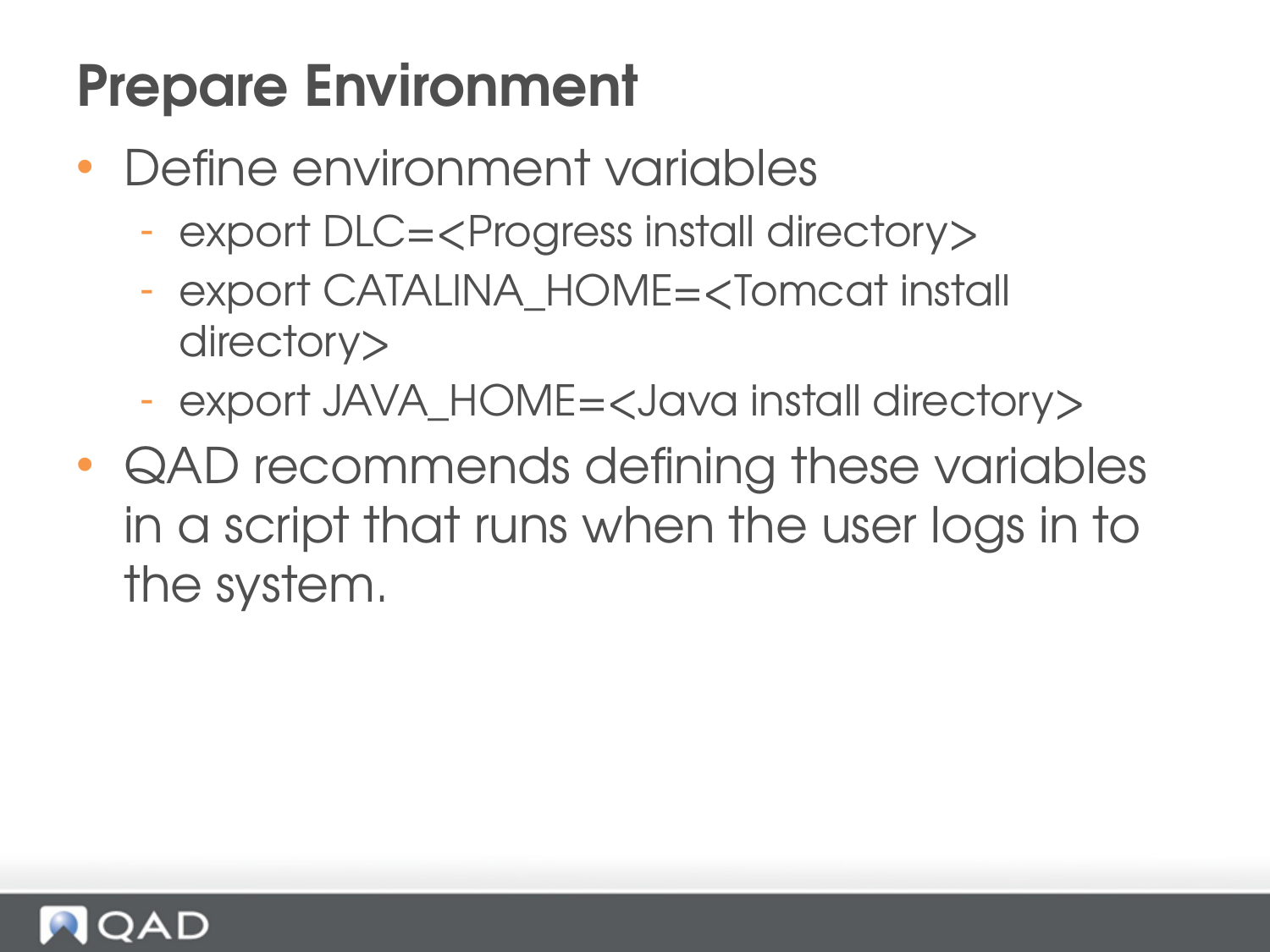

# Prepare Environment
Define environment variables
export DLC=<Progress install directory>
export CATALINA_HOME=<Tomcat install directory>
export JAVA_HOME=<Java install directory>
QAD recommends defining these variables in a script that runs when the user logs in to the system.